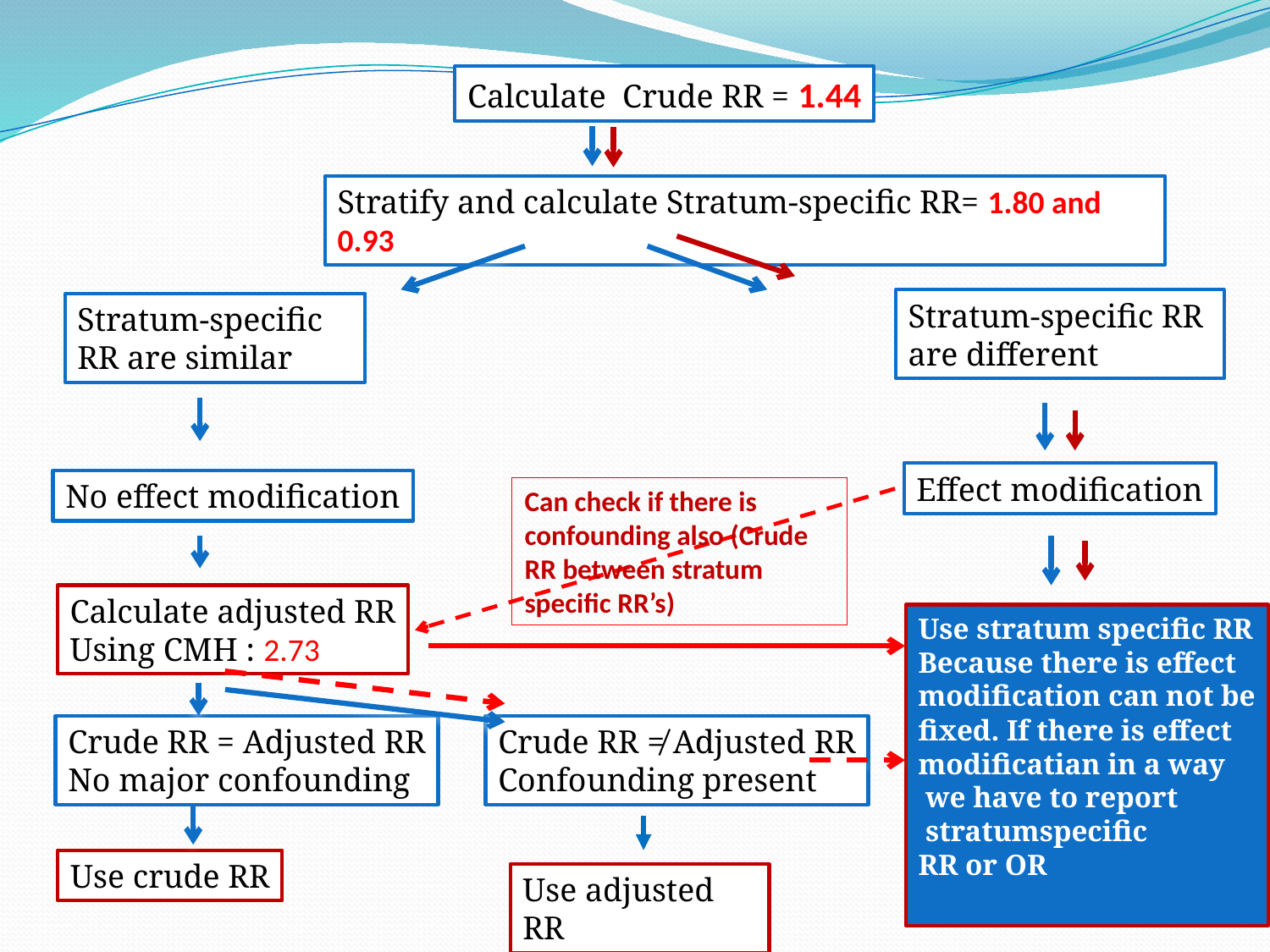

Calculate  Crude RR = 1.44

Stratify and calculate Stratum-specific RR= 1.80 and 0.93
Stratum-specific RR
are different
Stratum-specific RR are similar
Effect modification
No effect modification
Can check if there is confounding also (Crude RR between stratum specific RR’s)
Calculate adjusted RR
Using CMH : 2.73
Use stratum specific RR
Because there is effect
modification can not be
fixed. If there is effect
modificatian in a way
 we have to report
 stratumspecific
RR or OR

Crude RR ≠ Adjusted RR
Confounding present
Crude RR = Adjusted RR
No major confounding
Use crude RR
Use adjusted RR